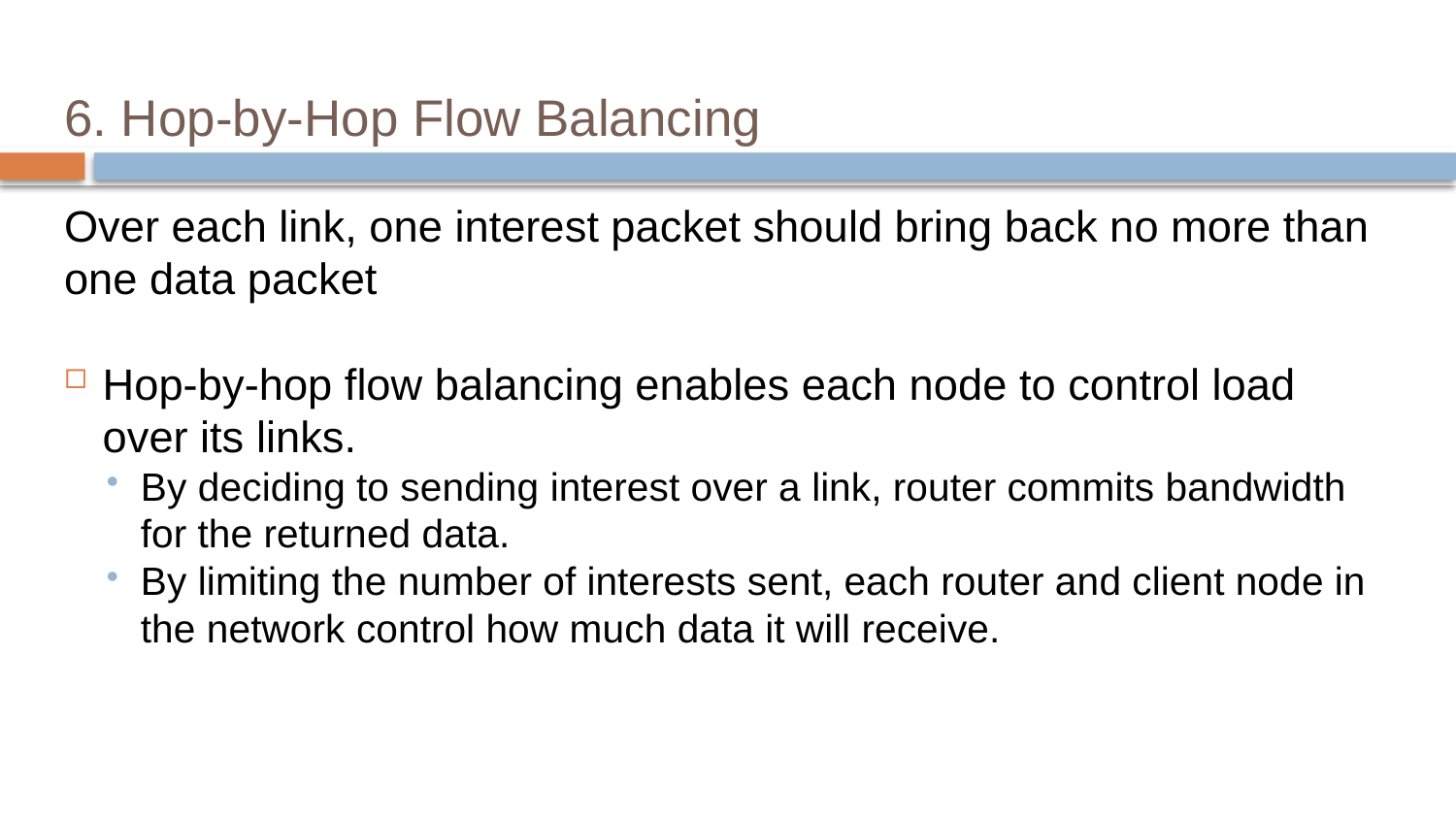

# 6. Hop-by-Hop Flow Balancing
Over each link, one interest packet should bring back no more than one data packet

Hop-by-hop flow balancing enables each node to control load over its links.
By deciding to sending interest over a link, router commits bandwidth for the returned data.
By limiting the number of interests sent, each router and client node in the network control how much data it will receive.
8